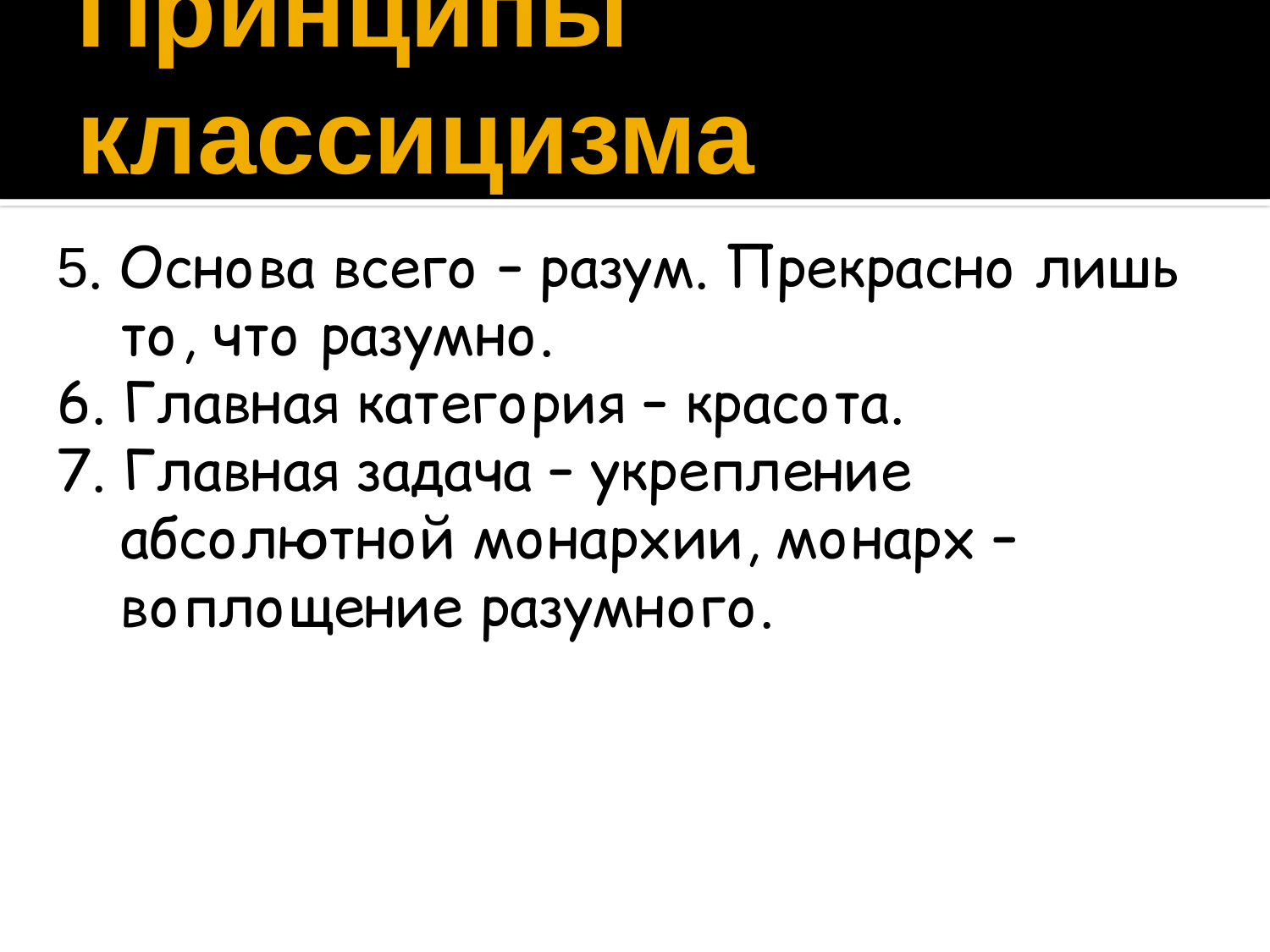

# Принципы  классицизма
5. Основа всего – разум. Прекрасно лишь то, что разумно.
6. Главная категория – красота.
7. Главная задача – укрепление абсолютной монархии, монарх – воплощение разумного.